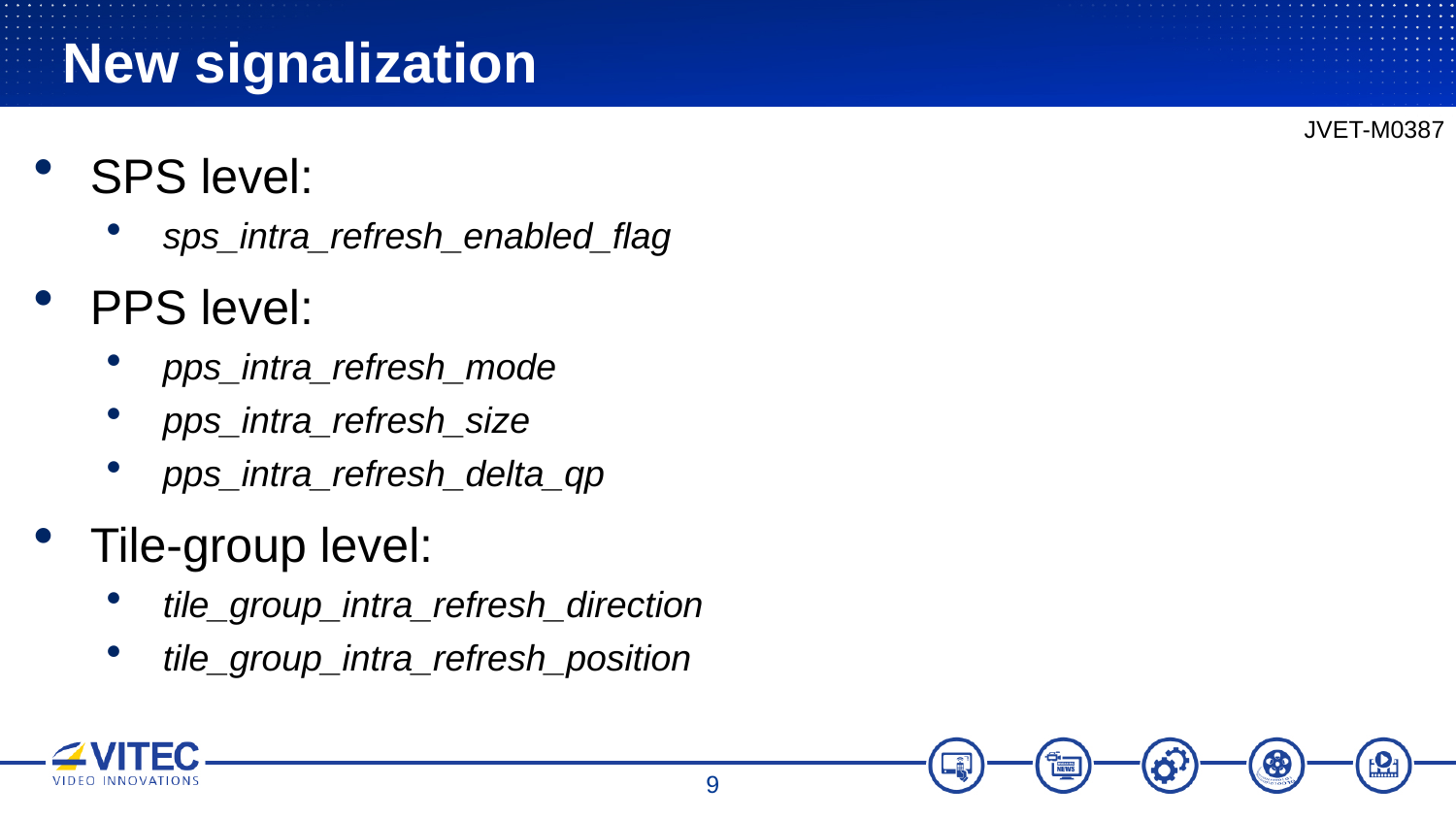

# New signalization
JVET-M0387
SPS level:
sps_intra_refresh_enabled_flag
PPS level:
pps_intra_refresh_mode
pps_intra_refresh_size
pps_intra_refresh_delta_qp
Tile-group level:
tile_group_intra_refresh_direction
tile_group_intra_refresh_position

9